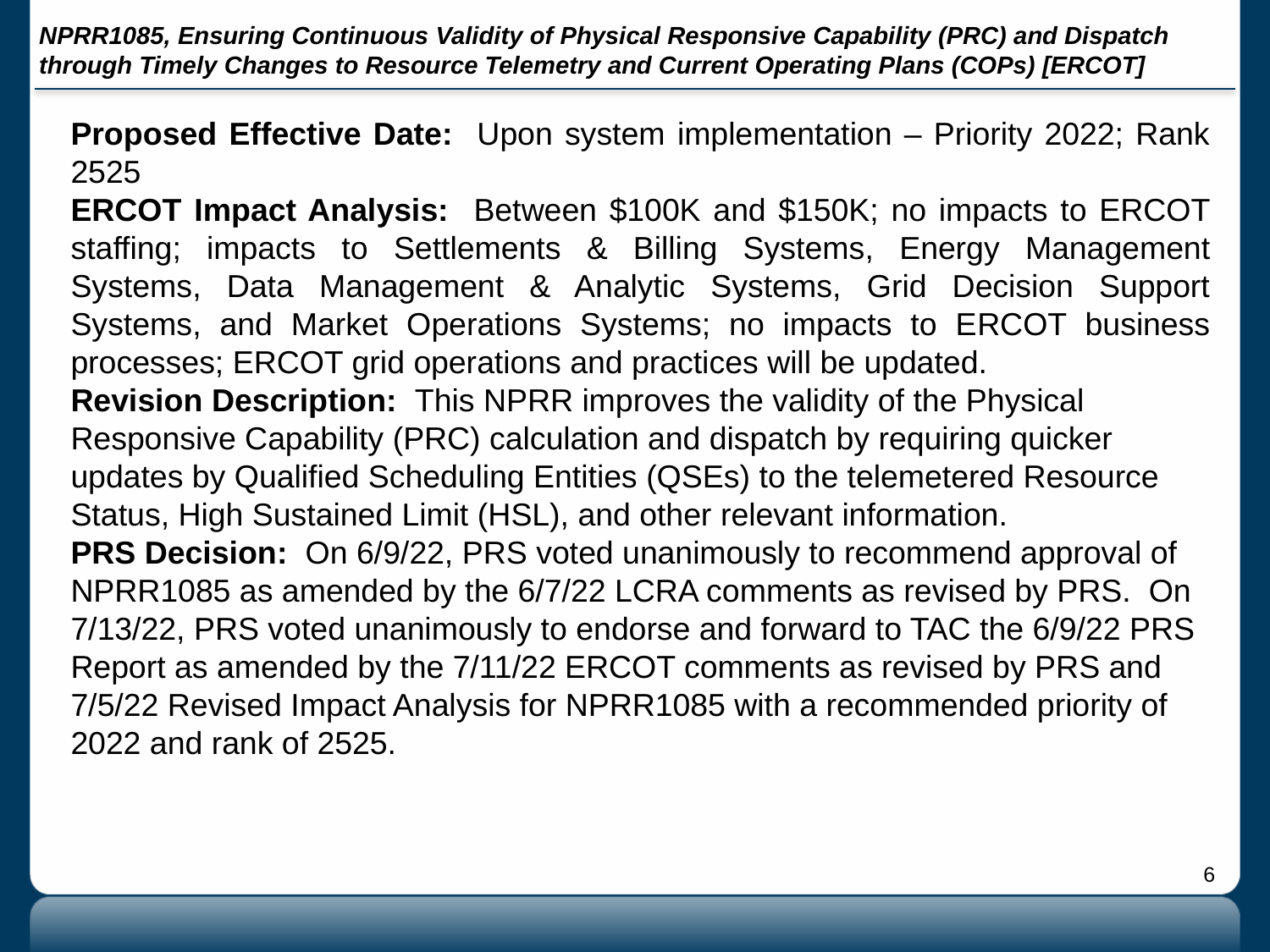

# NPRR1085, Ensuring Continuous Validity of Physical Responsive Capability (PRC) and Dispatch through Timely Changes to Resource Telemetry and Current Operating Plans (COPs) [ERCOT]
Proposed Effective Date:  Upon system implementation – Priority 2022; Rank 2525
ERCOT Impact Analysis:  Between $100K and $150K; no impacts to ERCOT staffing; impacts to Settlements & Billing Systems, Energy Management Systems, Data Management & Analytic Systems, Grid Decision Support Systems, and Market Operations Systems; no impacts to ERCOT business processes; ERCOT grid operations and practices will be updated.
Revision Description:  This NPRR improves the validity of the Physical Responsive Capability (PRC) calculation and dispatch by requiring quicker updates by Qualified Scheduling Entities (QSEs) to the telemetered Resource Status, High Sustained Limit (HSL), and other relevant information.
PRS Decision:  On 6/9/22, PRS voted unanimously to recommend approval of NPRR1085 as amended by the 6/7/22 LCRA comments as revised by PRS.  On 7/13/22, PRS voted unanimously to endorse and forward to TAC the 6/9/22 PRS Report as amended by the 7/11/22 ERCOT comments as revised by PRS and 7/5/22 Revised Impact Analysis for NPRR1085 with a recommended priority of 2022 and rank of 2525.